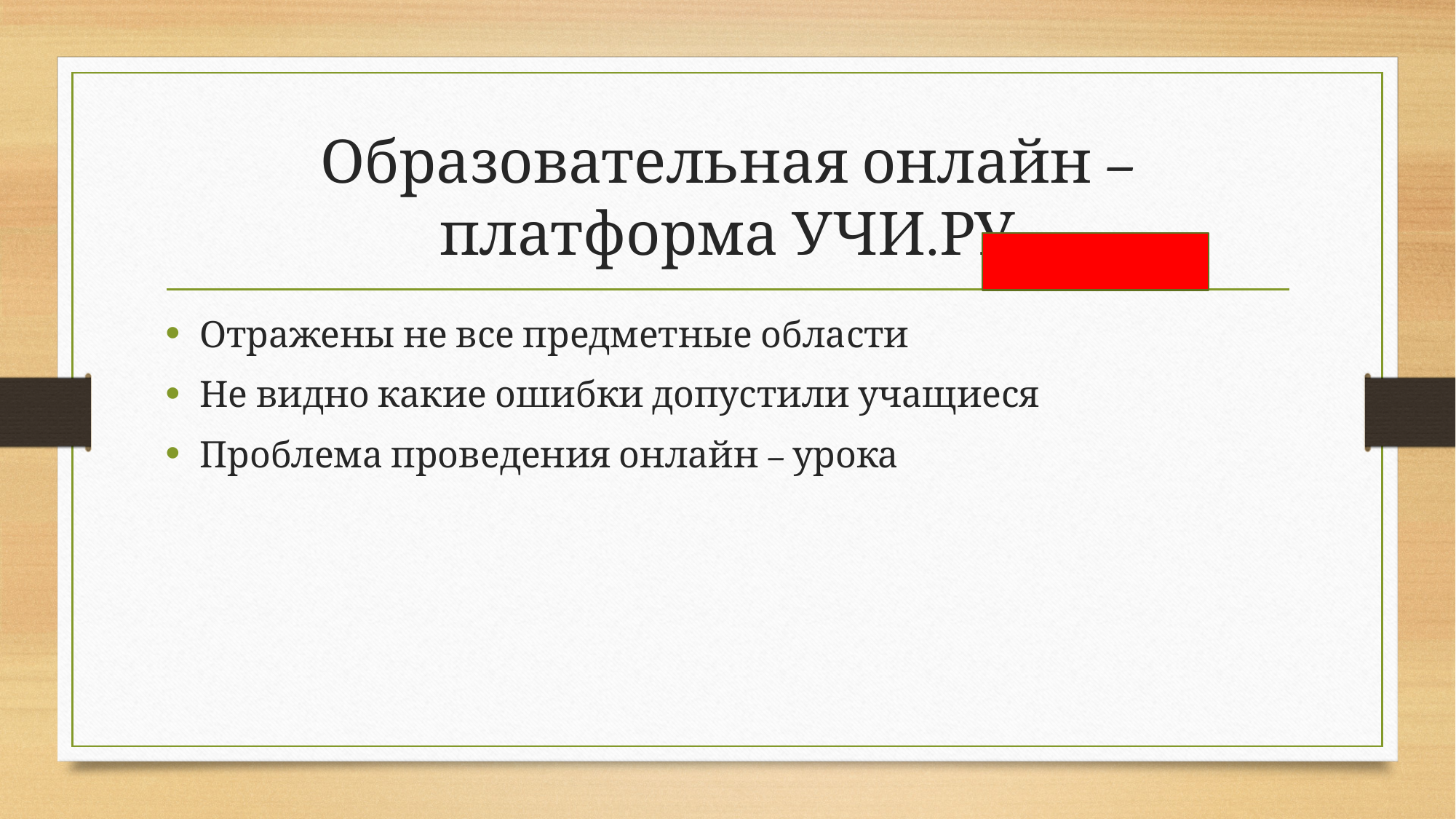

# Образовательная онлайн – платформа УЧИ.РУ

Отражены не все предметные области
Не видно какие ошибки допустили учащиеся
Проблема проведения онлайн – урока